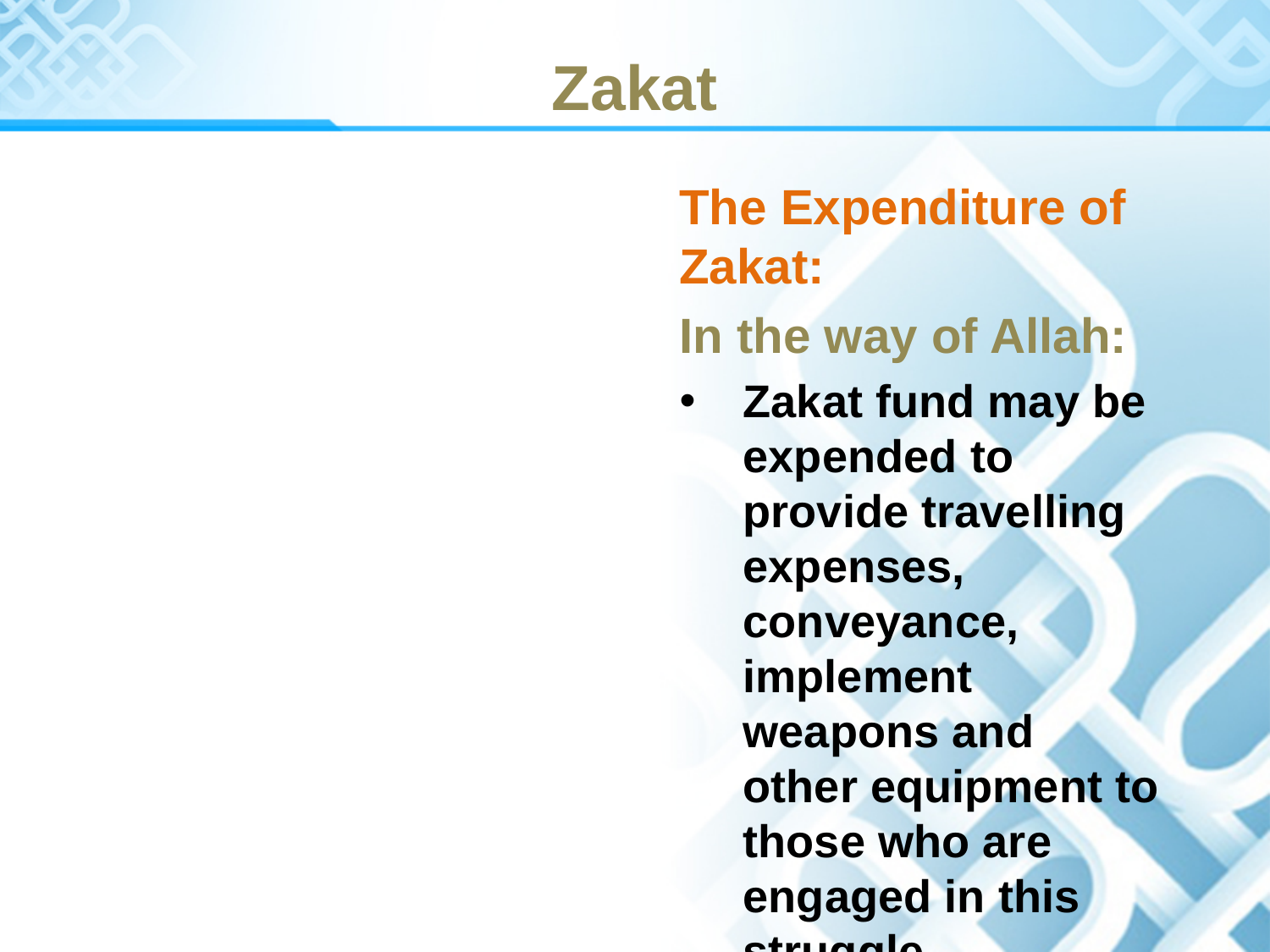

Zakat
The Expenditure of Zakat:
In the way of Allah:
Zakat fund may be expended to provide travelling expenses, conveyance, implement weapons and other equipment to those who are engaged in this struggle.